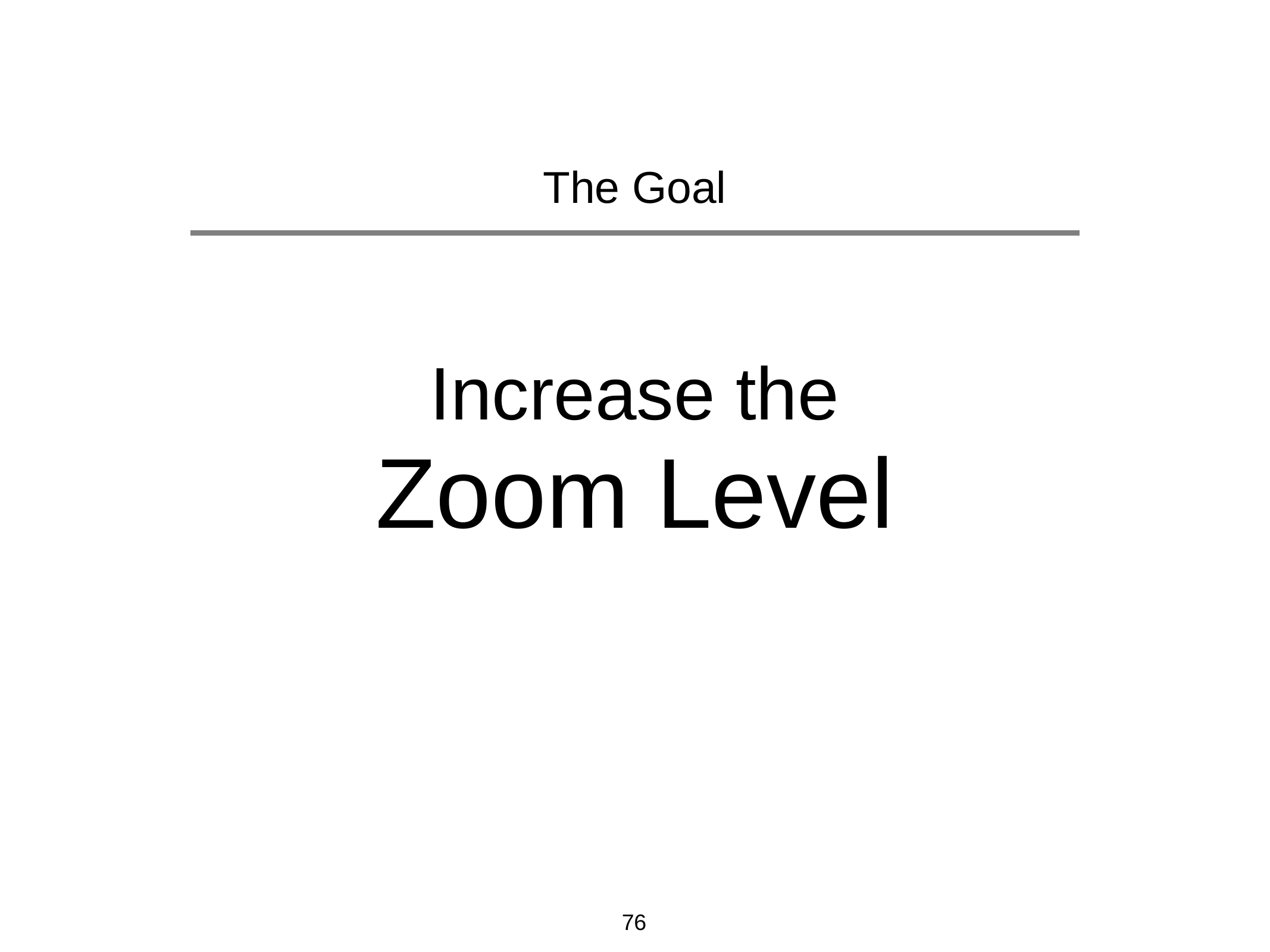

The Goal

Increase the
Zoom Level
76